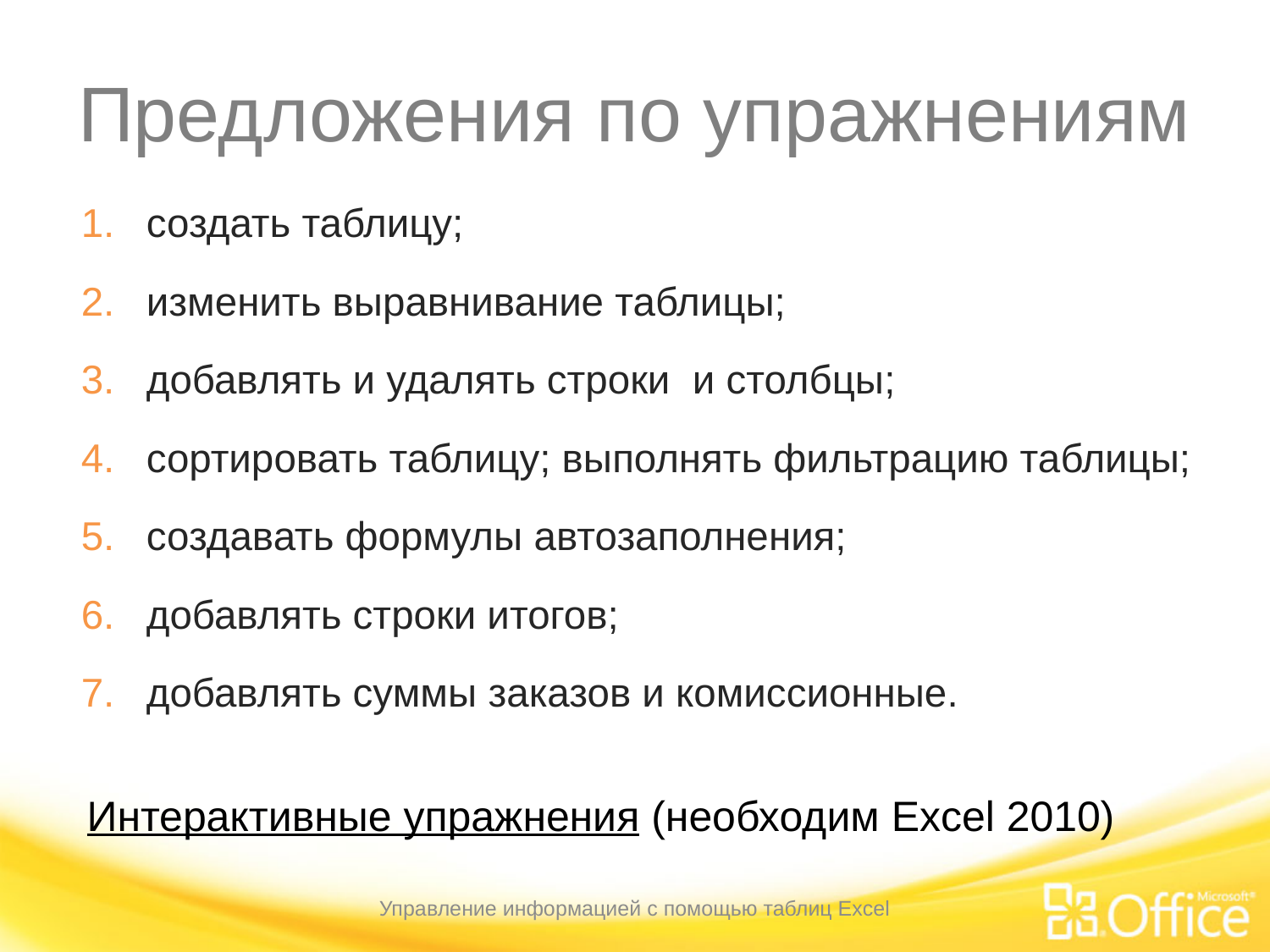

# Предложения по упражнениям
создать таблицу;
изменить выравнивание таблицы;
добавлять и удалять строки  и столбцы;
сортировать таблицу; выполнять фильтрацию таблицы;
создавать формулы автозаполнения;
добавлять строки итогов;
добавлять суммы заказов и комиссионные.
Интерактивные упражнения (необходим Excel 2010)
Управление информацией с помощью таблиц Excel